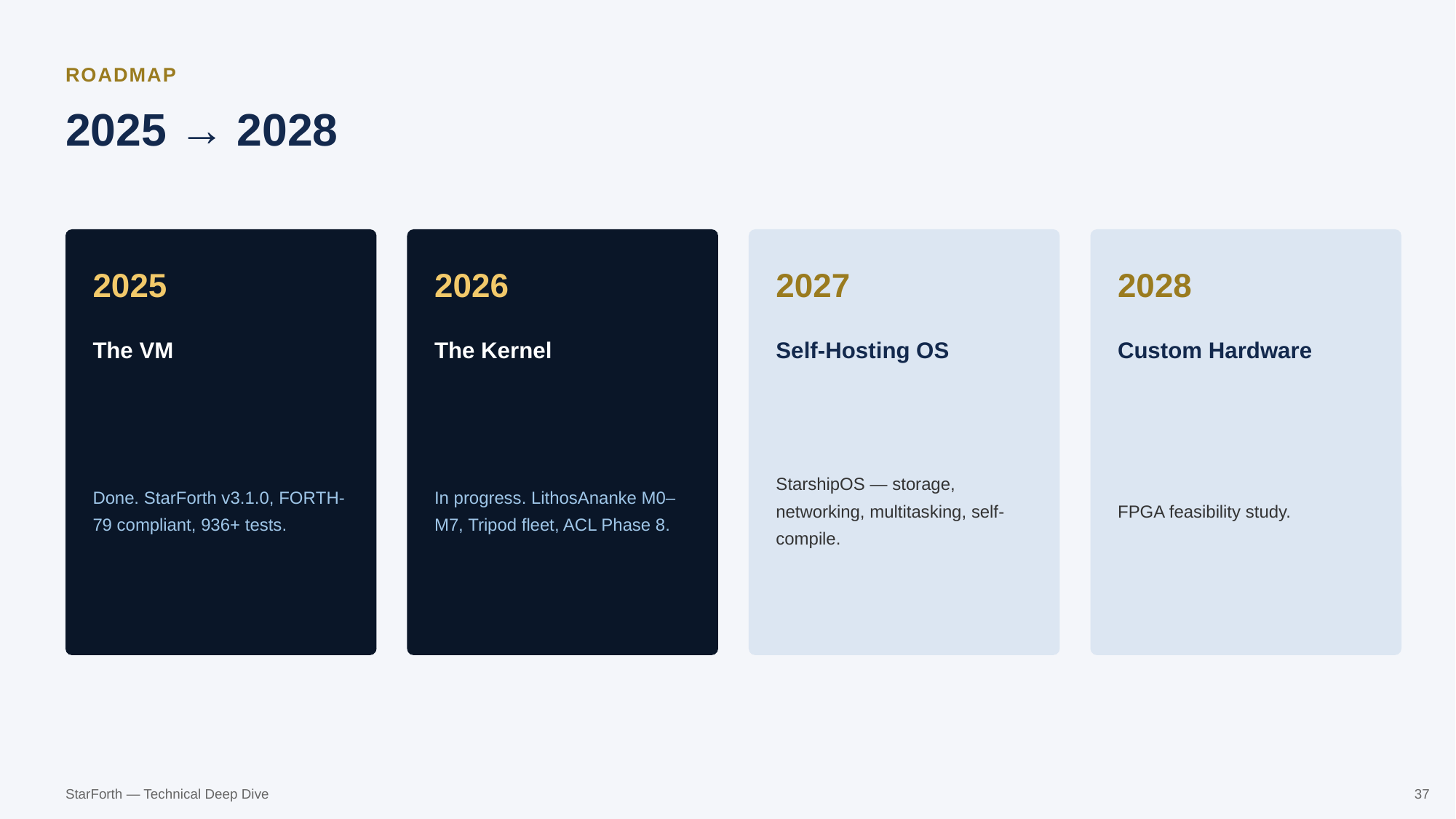

ROADMAP
2025 → 2028

2025
2026
2027
2028
The VM
The Kernel
Self-Hosting OS
Custom Hardware
Done. StarForth v3.1.0, FORTH-79 compliant, 936+ tests.
In progress. LithosAnanke M0–M7, Tripod fleet, ACL Phase 8.
StarshipOS — storage, networking, multitasking, self-compile.
FPGA feasibility study.
StarForth — Technical Deep Dive
37